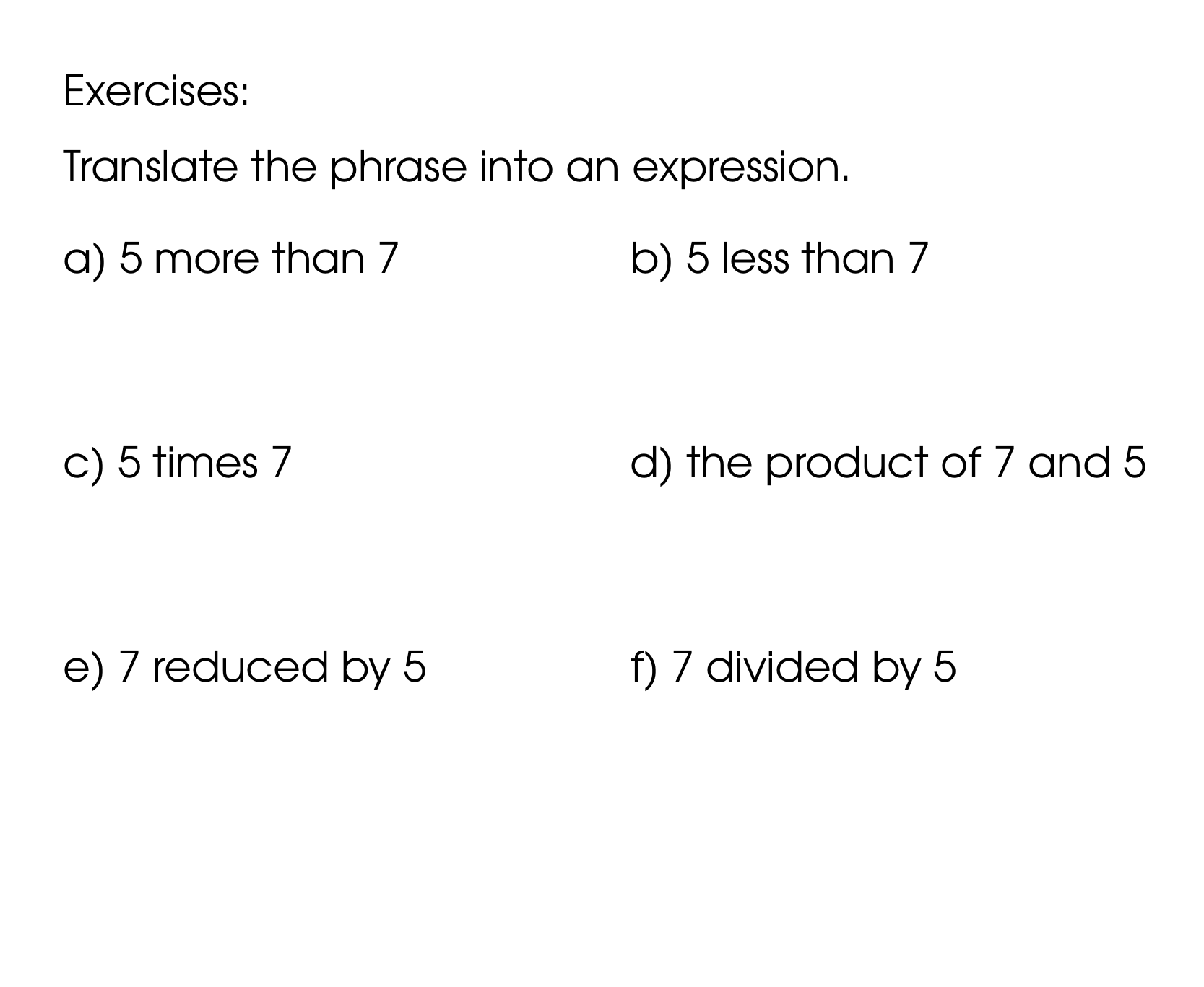

Exercises:
Translate the phrase into an expression.
a) 5 more than 7
b) 5 less than 7
c) 5 times 7
d) the product of 7 and 5
e) 7 reduced by 5
f) 7 divided by 5